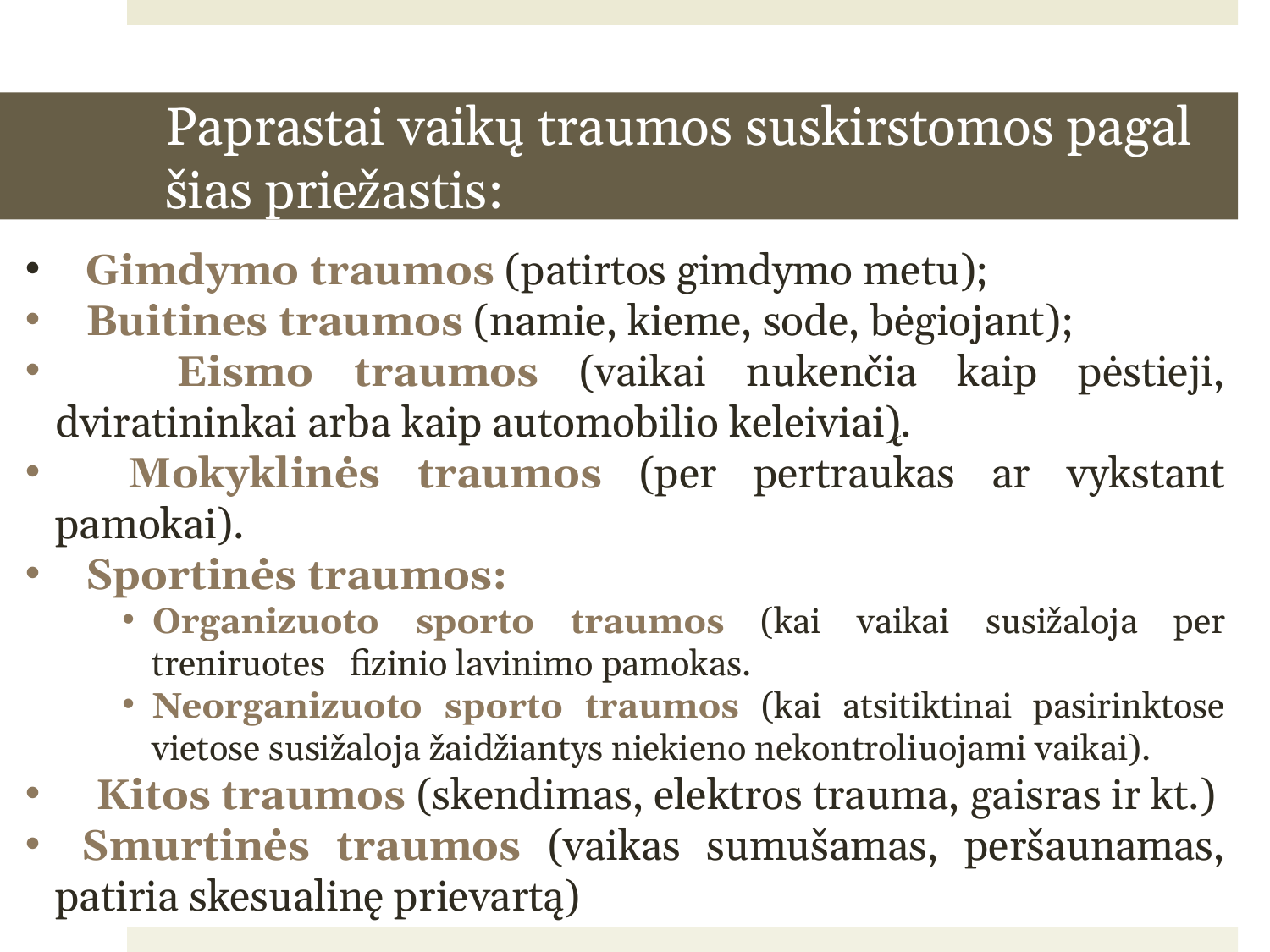

# Paprastai vaikų traumos suskirstomos pagal šias priežastis:
   Gimdymo traumos (patirtos gimdymo metu);
   Buitines traumos (namie, kieme, sode, bėgiojant);
   Eismo traumos (vaikai nukenčia kaip pėstieji, dviratininkai arba kaip automobilio keleiviai)̨.
  Mokyklinės traumos (per pertraukas ar vykstant pamokai).
   Sportinės traumos:
Organizuoto sporto traumos (kai vaikai susižaloja per treniruotes   fizinio lavinimo pamokas.
Neorganizuoto sporto traumos (kai atsitiktinai pasirinktose vietose susižaloja žaidžiantys niekieno nekontroliuojami vaikai).
    Kitos traumos (skendimas, elektros trauma, gaisras ir kt.)
 Smurtinės traumos (vaikas sumušamas, peršaunamas, patiria skesualinę prievartą)